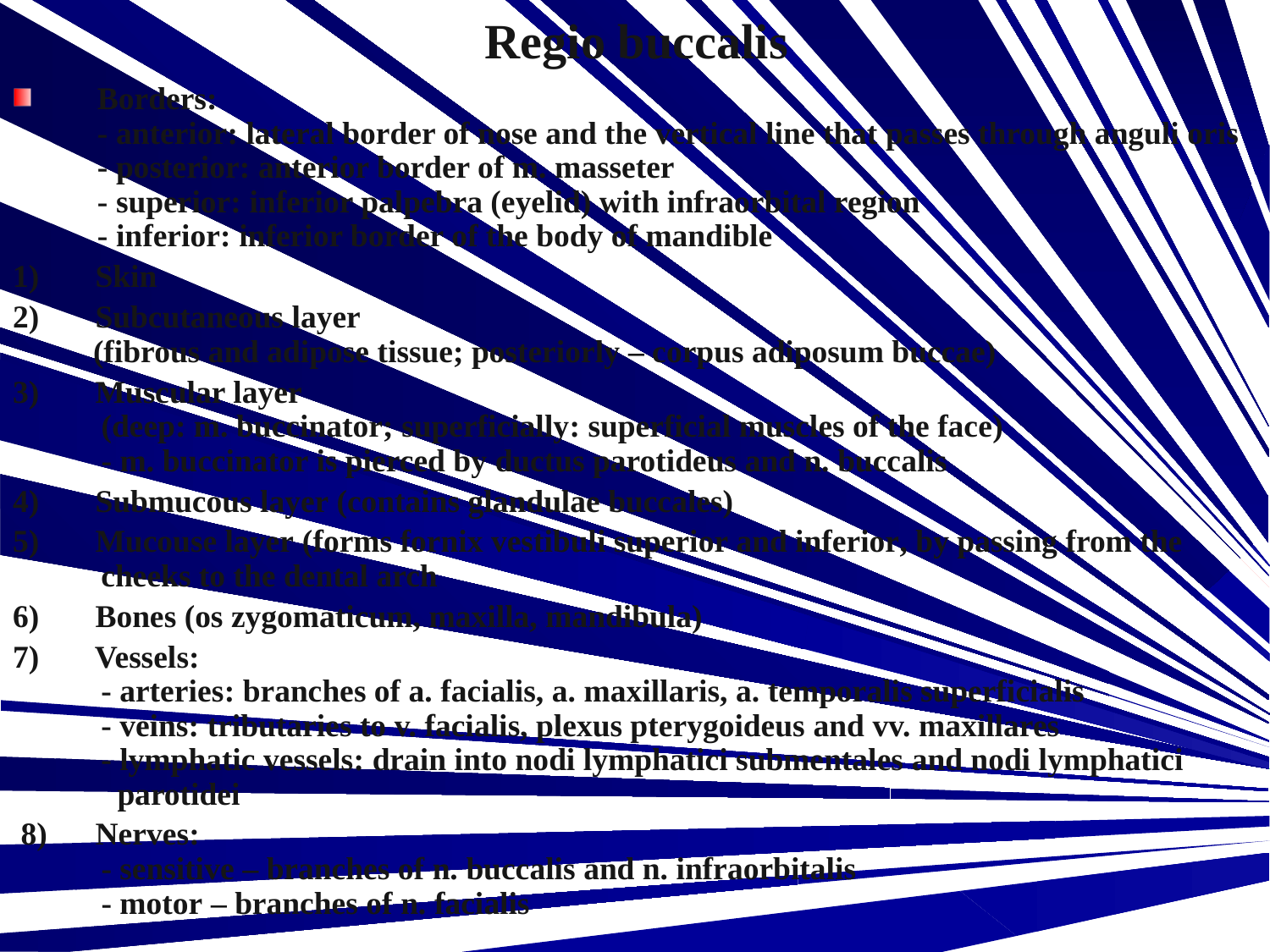

Regio buccalis
Borders:
- anterior: lateral border of nose and the vertical line that passes through anguli oris
- posterior: anterior border of m. masseter
- superior: inferior palpebra (eyelid) with infraorbital region
- inferior: inferior border of the body of mandible
1)       Skin
2)       Subcutaneous layer
          (fibrous and adipose tissue; posteriorly – corpus adiposum buccae)
3)       Muscular layer
           (deep: m. buccinator; superficially: superficial muscles of the face)
           - m. buccinator is pierced by ductus parotideus and n. buccalis
4)       Submucous layer (contains glandulae buccales)
5)       Mucouse layer (forms fornix vestibuli superior and inferior, by passing from the
           cheeks to the dental arch
6)       Bones (os zygomaticum, maxilla, mandibula)
7)       Vessels:
           - arteries: branches of a. facialis, a. maxillaris, a. temporalis superficialis
           - veins: tributaries to v. facialis, plexus pterygoideus and vv. maxillares
           - lymphatic vessels: drain into nodi lymphatici submentales and nodi lymphatici
             parotidei
 8)      Nerves:
           - sensitive – branches of n. buccalis and n. infraorbitalis
           - motor – branches of n. facialis